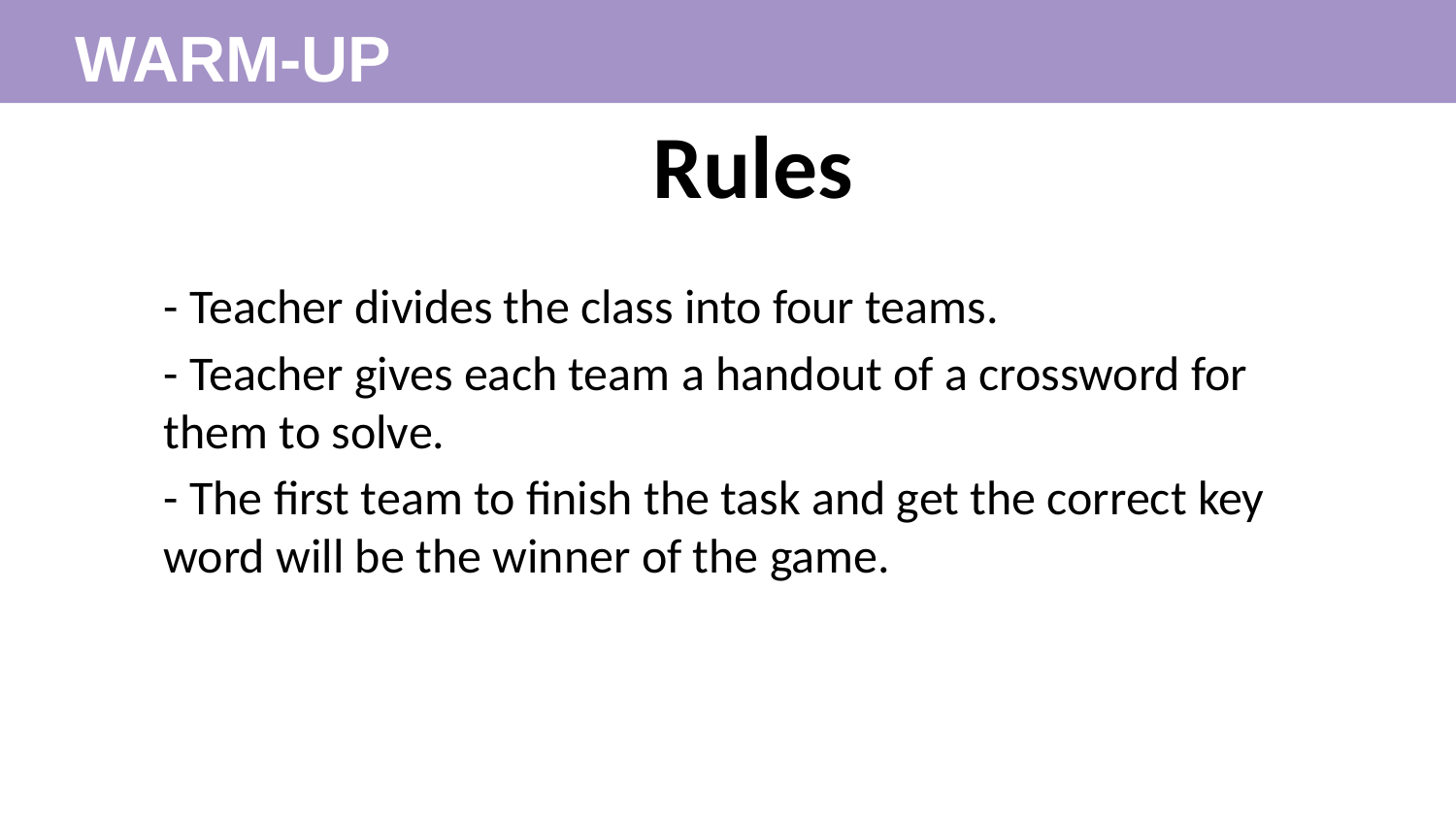

WARM-UP
Rules
- Teacher divides the class into four teams.
- Teacher gives each team a handout of a crossword for them to solve.
- The first team to finish the task and get the correct key word will be the winner of the game.